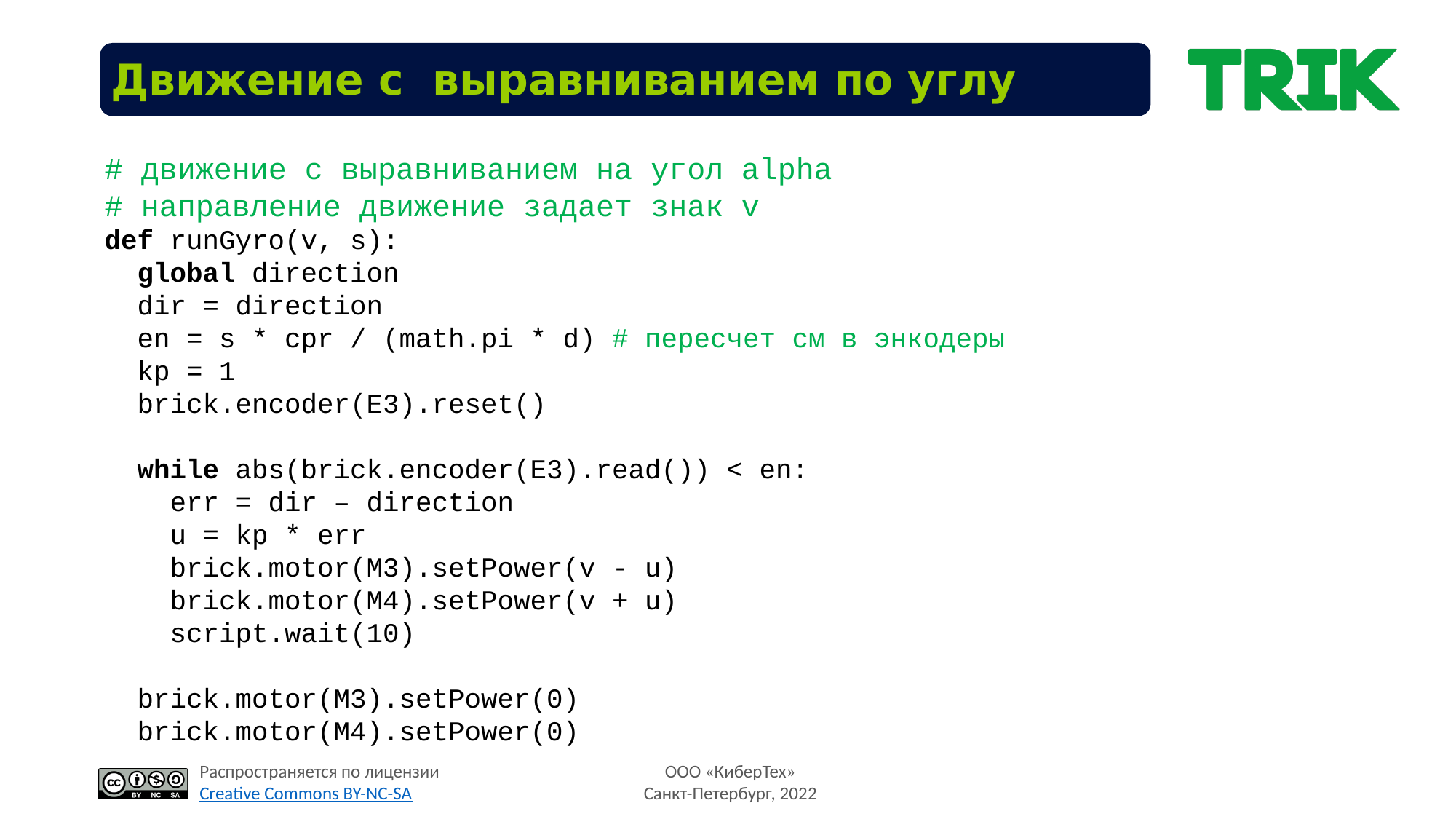

# Движение с  выравниванием по углу
# движение с выравниванием на угол alpha # направление движение задает знак v
def runGyro(v, s):
  global direction
  dir = direction
  en = s * cpr / (math.pi * d) # пересчет см в энкодеры
  kp = 1
  brick.encoder(E3).reset()

  while abs(brick.encoder(E3).read()) < en:
    err = dir – direction
    u = kp * err
    brick.motor(M3).setPower(v - u)
    brick.motor(M4).setPower(v + u)
    script.wait(10)

  brick.motor(M3).setPower(0)
  brick.motor(M4).setPower(0)